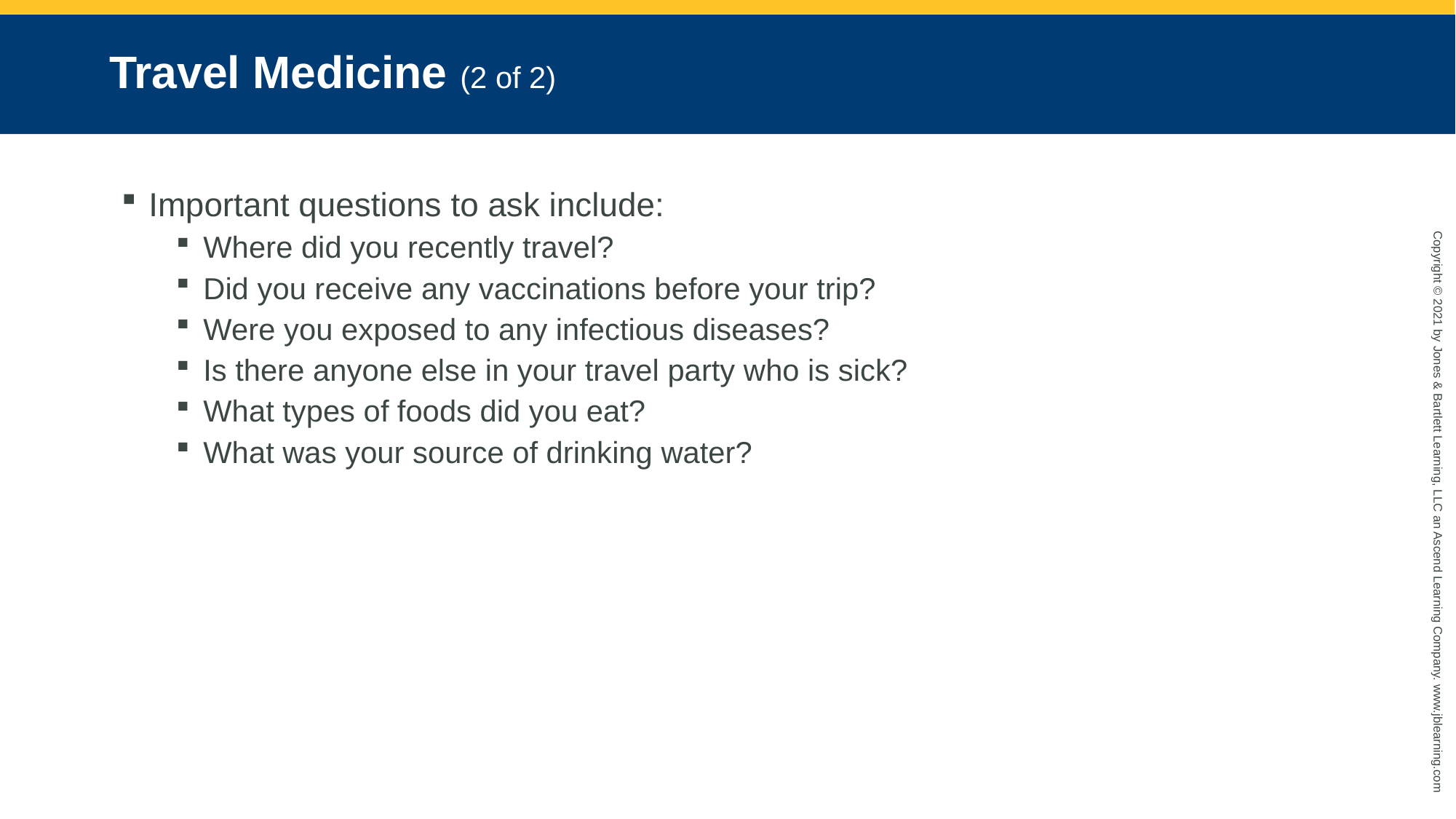

# Travel Medicine (2 of 2)
Important questions to ask include:
Where did you recently travel?
Did you receive any vaccinations before your trip?
Were you exposed to any infectious diseases?
Is there anyone else in your travel party who is sick?
What types of foods did you eat?
What was your source of drinking water?